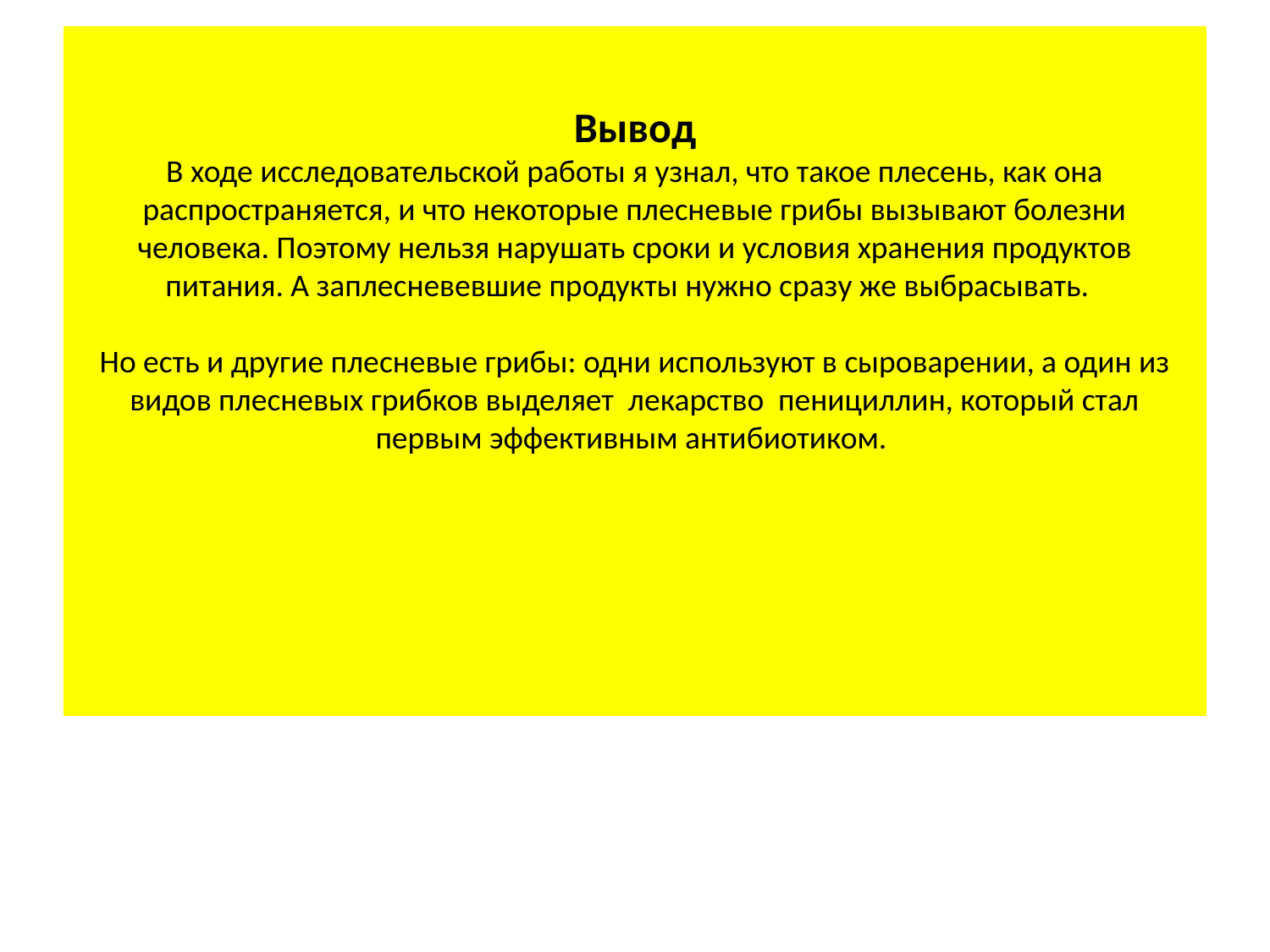

# Вывод В ходе исследовательской работы я узнал, что такое плесень, как она распространяется, и что некоторые плесневые грибы вызывают болезни человека. Поэтому нельзя нарушать сроки и условия хранения продуктов питания. А заплесневевшие продукты нужно сразу же выбрасывать. Но есть и другие плесневые грибы: одни используют в сыроварении, а один из видов плесневых грибков выделяет  лекарство  пенициллин, который стал первым эффективным антибиотиком.